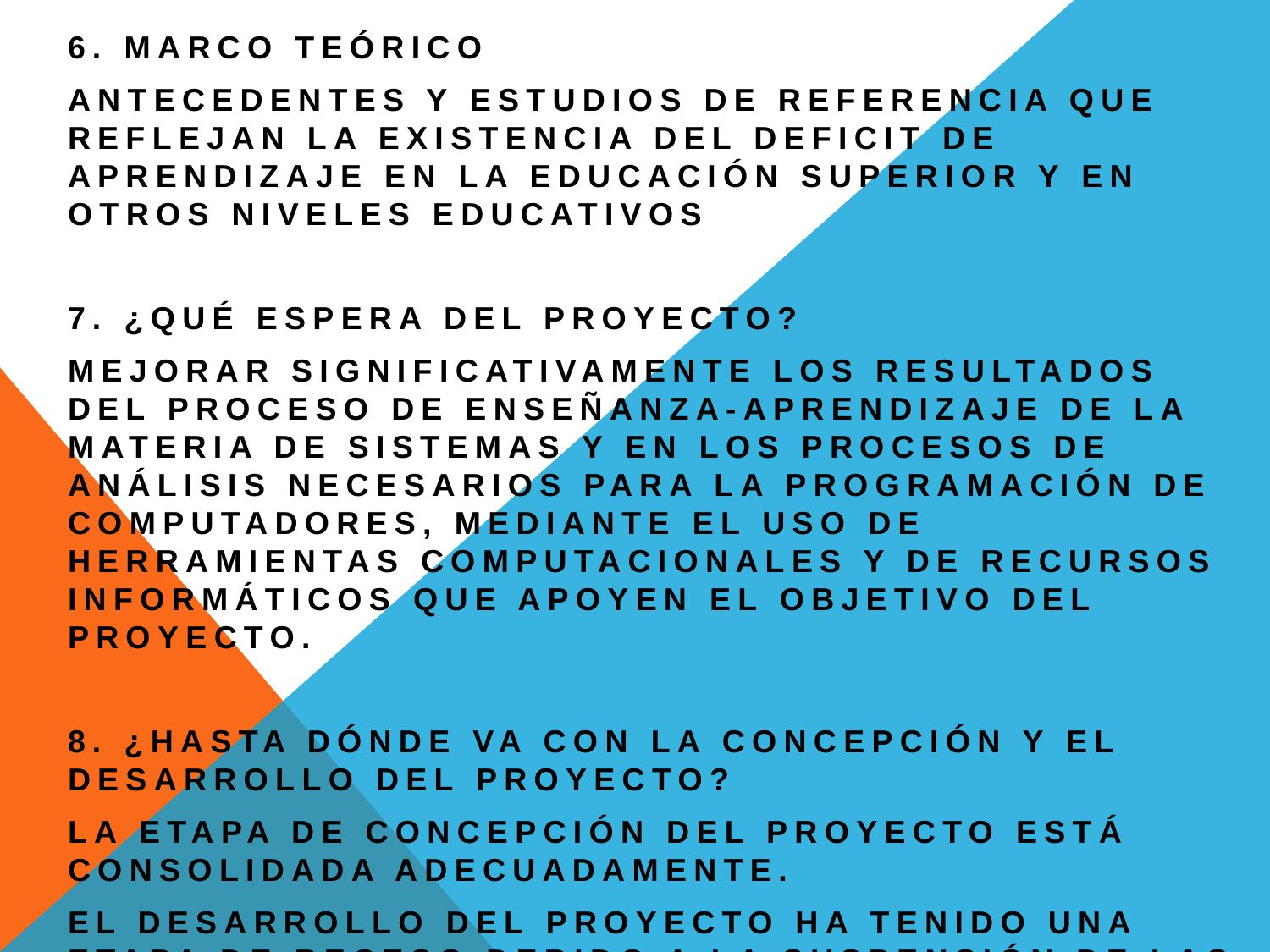

6. Marco teórico
ANTECEDENTES Y ESTUDIOS DE REFERENCIA QUE REFLEJAN LA EXISTENCIA DEL DEFICIT DE APRENDIZAJE EN LA EDUCACIÓN SUPERIOR Y EN OTROS NIVELES EDUCATIVOS

7. ¿Qué espera del proyecto?
MEJORAR SIGNIFICATIVAMENTE LOS RESULTADOS DEL PROCESO DE ENSEÑANZA-APRENDIZAJE DE LA MATERIA DE SISTEMAS Y EN LOS PROCESOS DE ANÁLISIS NECESARIOS PARA LA PROGRAMACIÓN DE COMPUTADORES, MEDIANTE EL USO DE HERRAMIENTAS COMPUTACIONALES Y DE RECURSOS INFORMÁTICOS QUE APOYEN EL OBJETIVO DEL PROYECTO.

8. ¿Hasta dónde va con la concepción y el desarrollo del proyecto?
LA ETAPA DE CONCEPCIÓN DEL PROYECTO ESTÁ CONSOLIDADA ADECUADAMENTE.
EL DESARROLLO DEL PROYECTO HA TENIDO UNA ETAPA DE RECESO DEBIDO A LA SUSPENSIÓN DE LAS ACTIVIDADES ACADÉMICA SPOR MOTIVO DE VACACIONES.

¿Cuáles son los puntos débiles y los puntos fuertes del proyecto?
¿Cómo va con el documento?
¿Cómo va con el producto?
¿Qué cree que le hace más falta?
¿En qué necesita más ayuda?